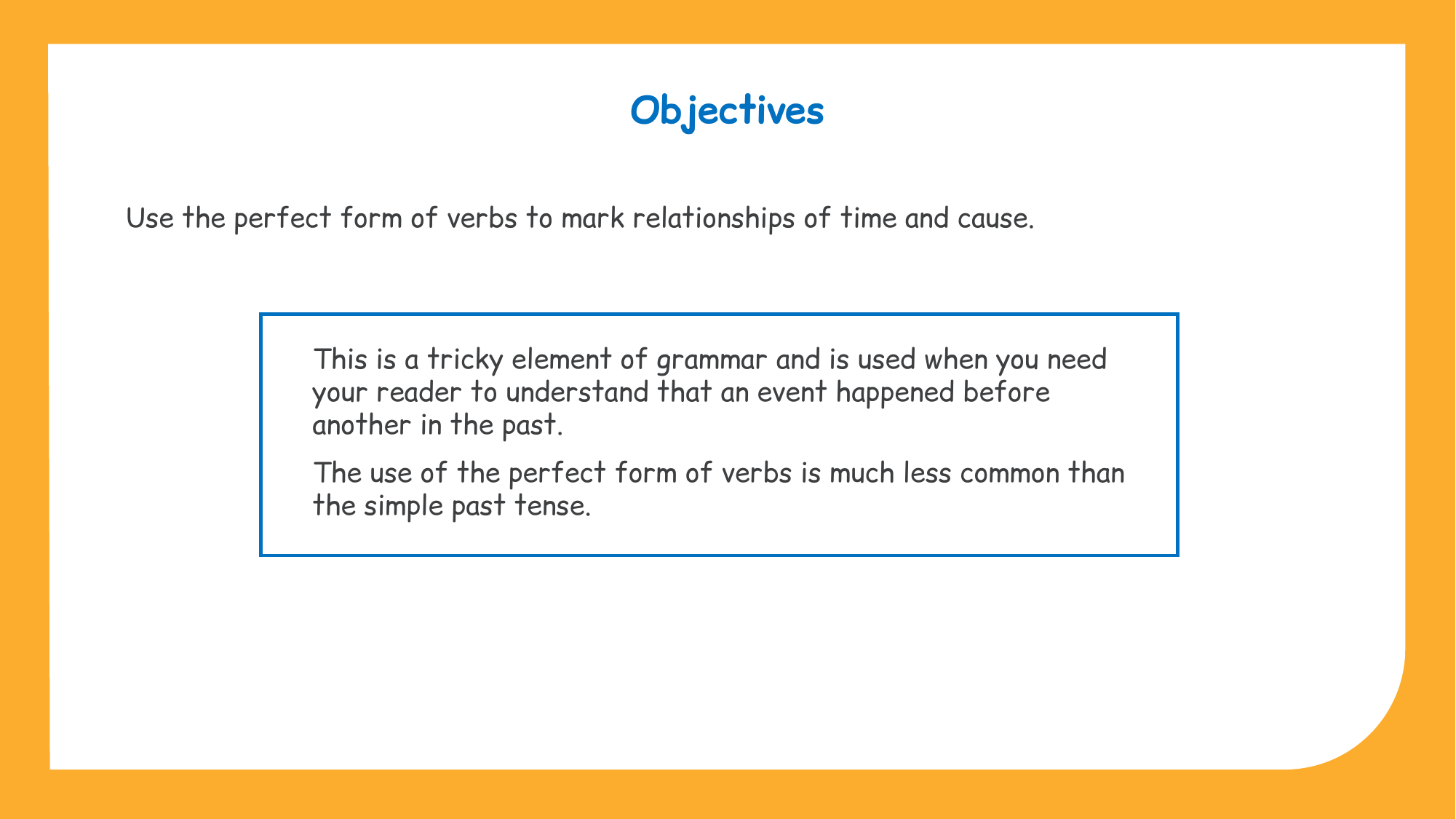

Objectives
Use the perfect form of verbs to mark relationships of time and cause.

This is a tricky element of grammar and is used when you need your reader to understand that an event happened before another in the past.
The use of the perfect form of verbs is much less common than the simple past tense.